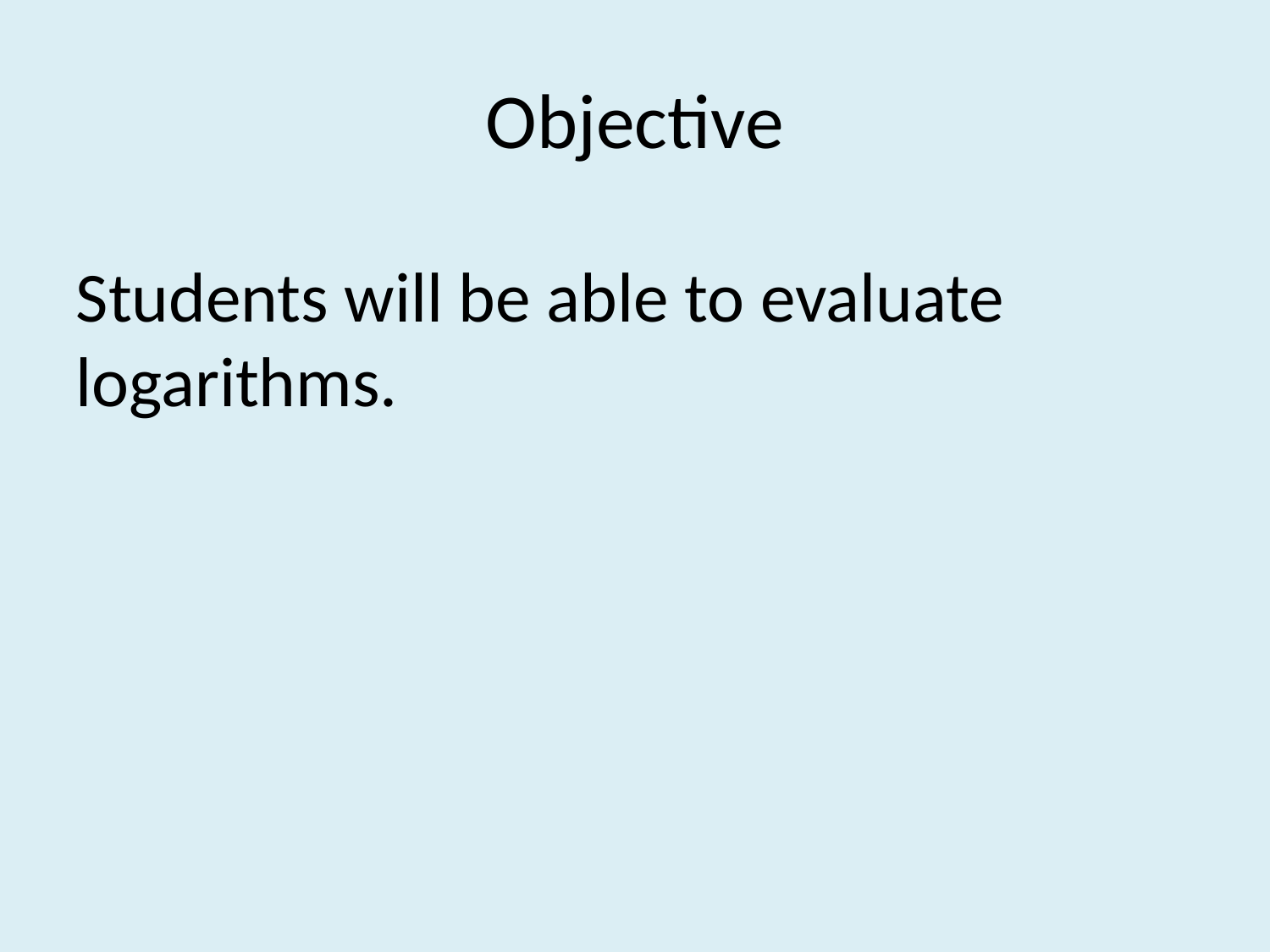

# Objective
Students will be able to evaluate logarithms.